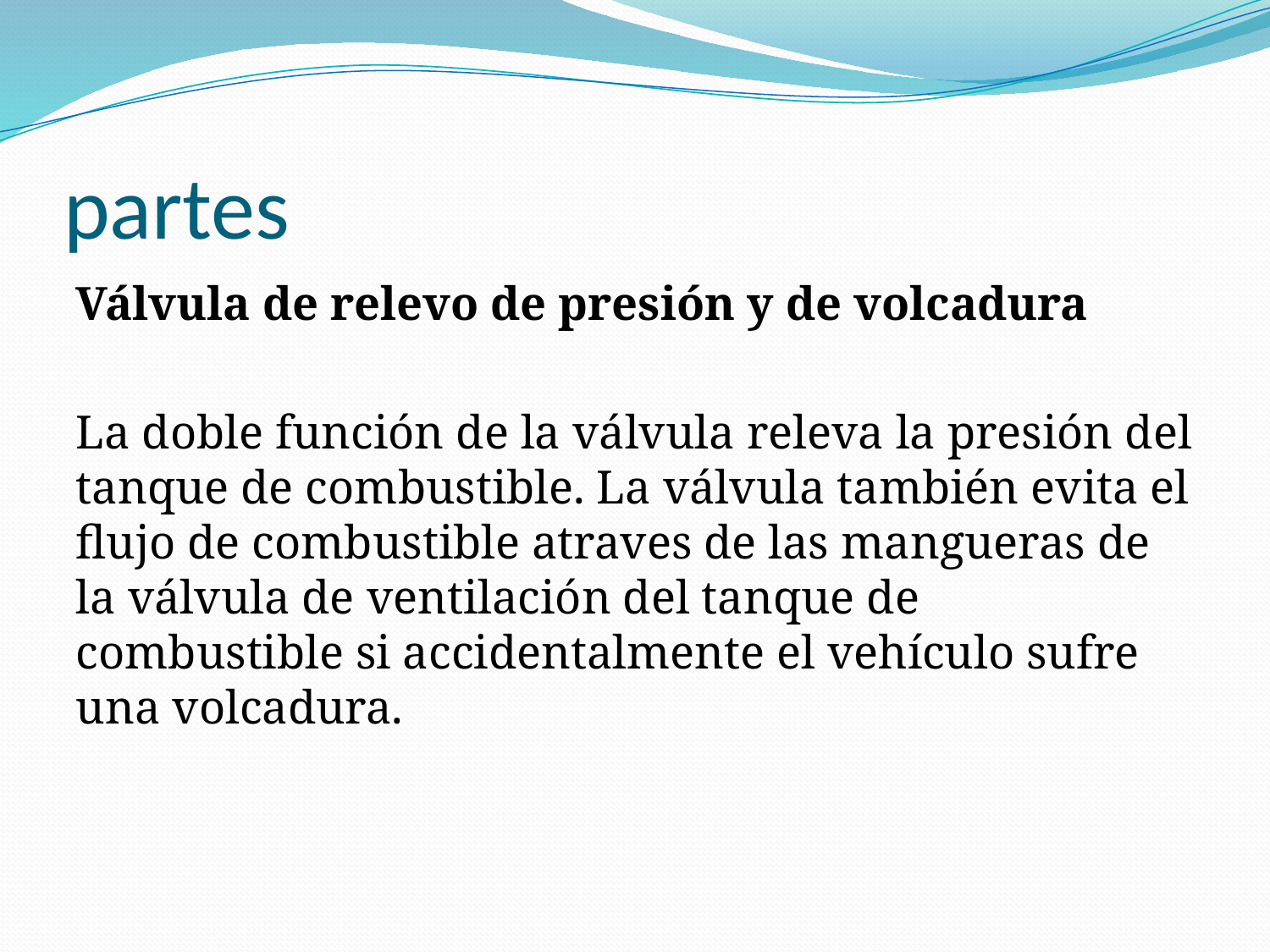

# partes
Válvula de relevo de presión y de volcadura

La doble función de la válvula releva la presión del tanque de combustible. La válvula también evita el flujo de combustible atraves de las mangueras de la válvula de ventilación del tanque de combustible si accidentalmente el vehículo sufre una volcadura.